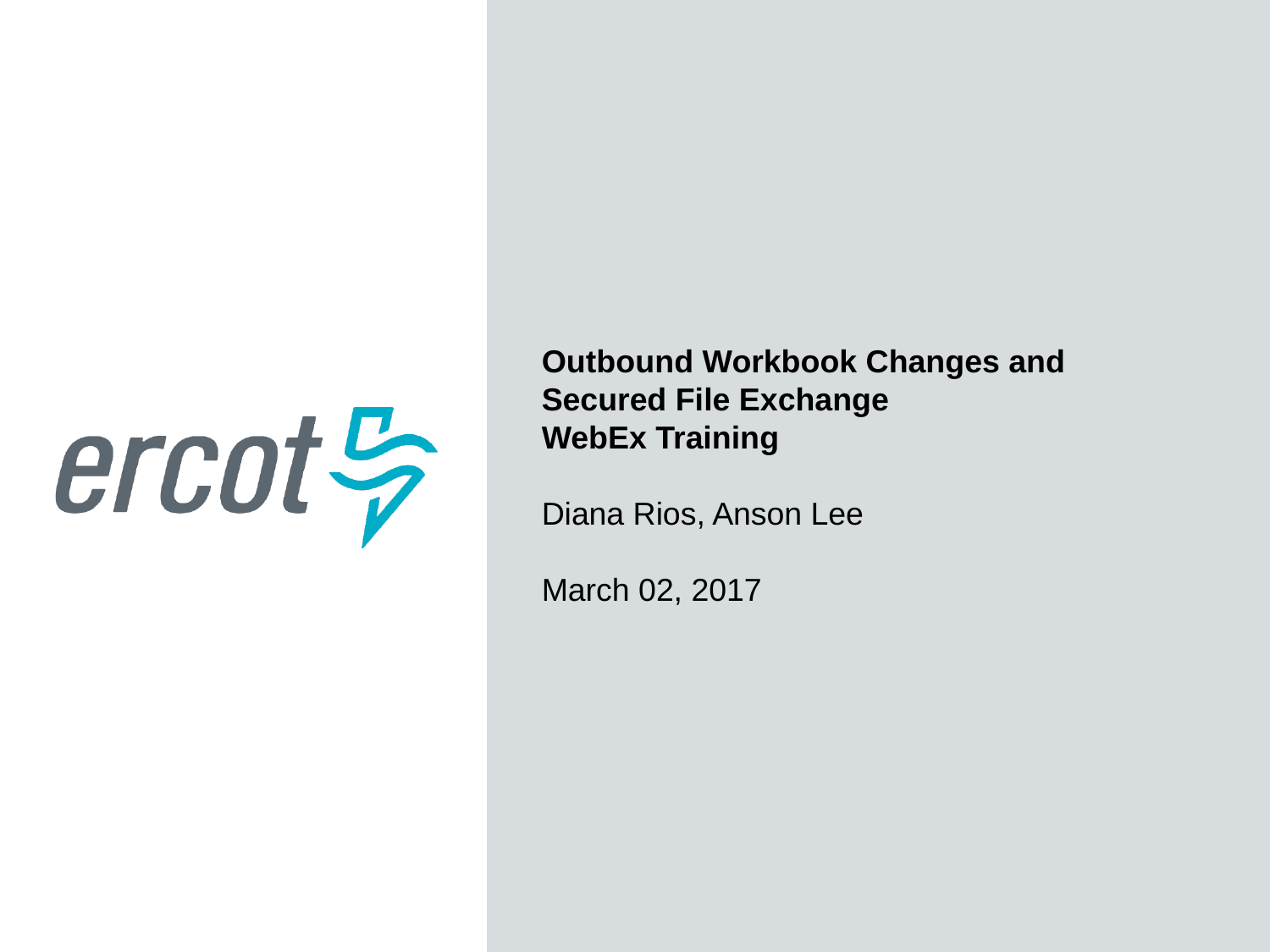

Outbound Workbook Changes and
Secured File Exchange
WebEx Training

Diana Rios, Anson Lee

March 02, 2017